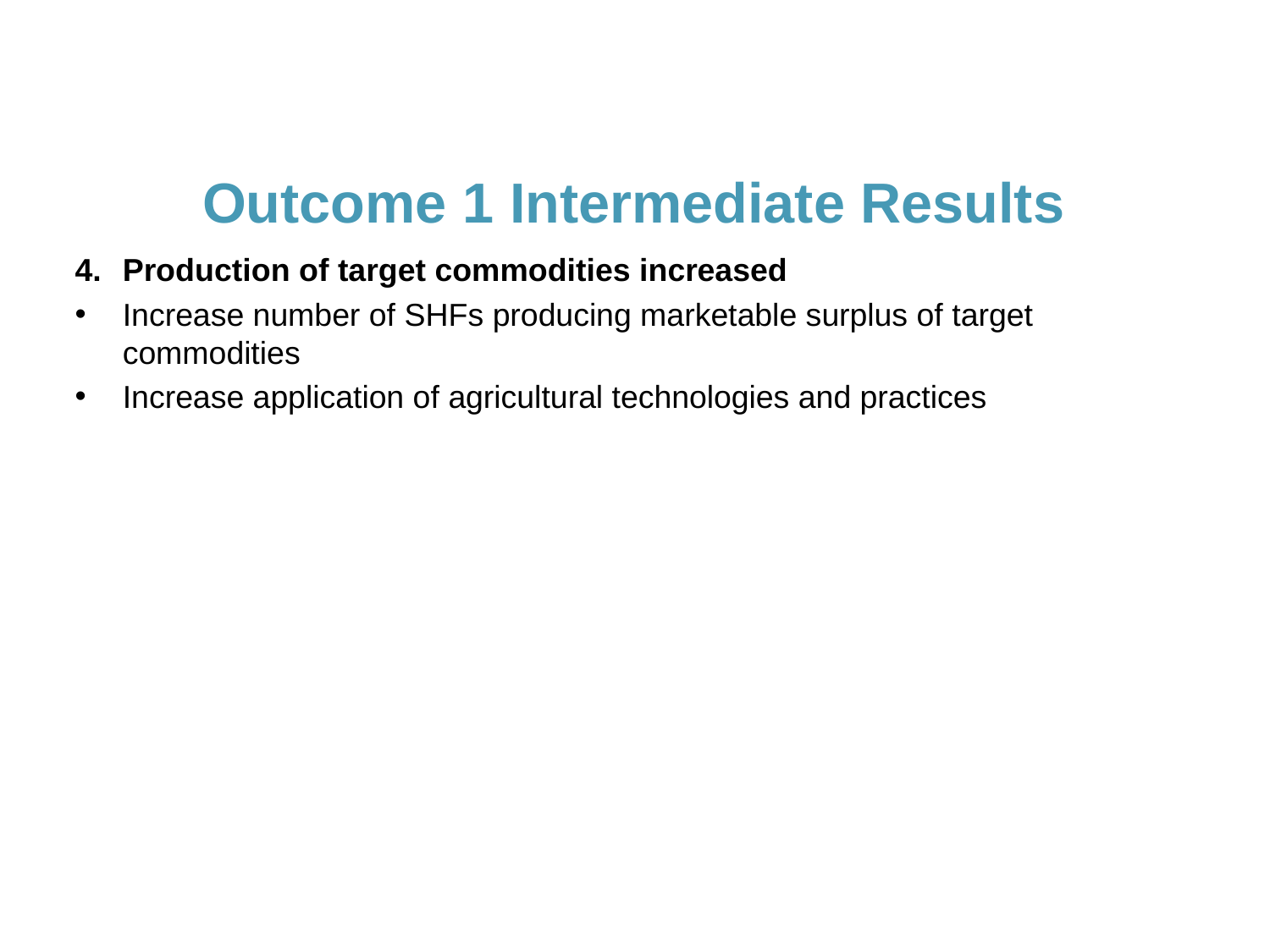

# Outcome 1 Intermediate Results
Production of target commodities increased
Increase number of SHFs producing marketable surplus of target commodities
Increase application of agricultural technologies and practices